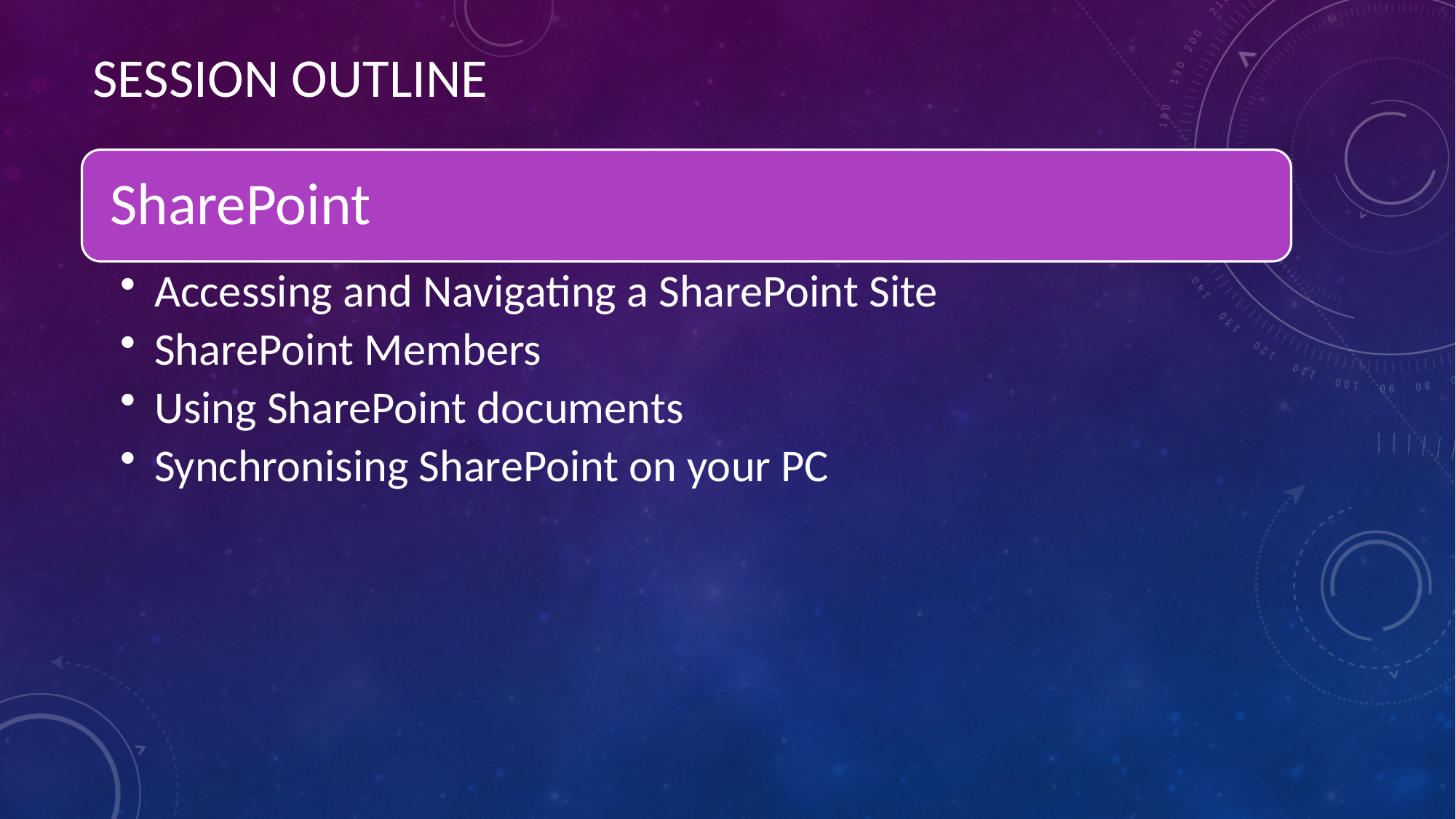

# Session Outline
SharePoint
Accessing and Navigating a SharePoint Site
SharePoint Members
Using SharePoint documents
Synchronising SharePoint on your PC